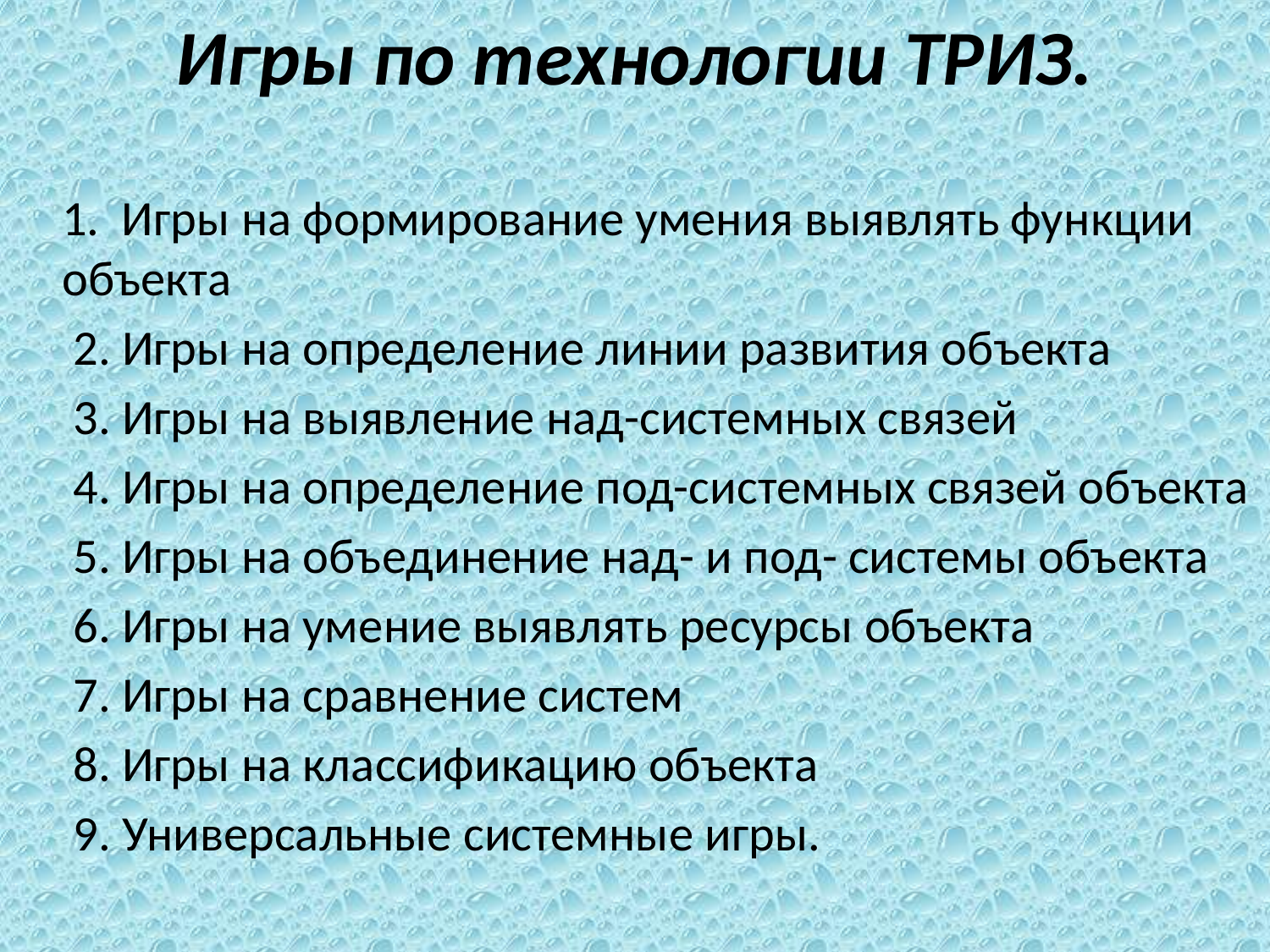

# Игры по технологии ТРИЗ.
	1.  Игры на формирование умения выявлять функции объекта
	 2. Игры на определение линии развития объекта
	 3. Игры на выявление над-системных связей
	 4. Игры на определение под-системных связей объекта
	 5. Игры на объединение над- и под- системы объекта
	 6. Игры на умение выявлять ресурсы объекта
	 7. Игры на сравнение систем
	 8. Игры на классификацию объекта
	 9. Универсальные системные игры.